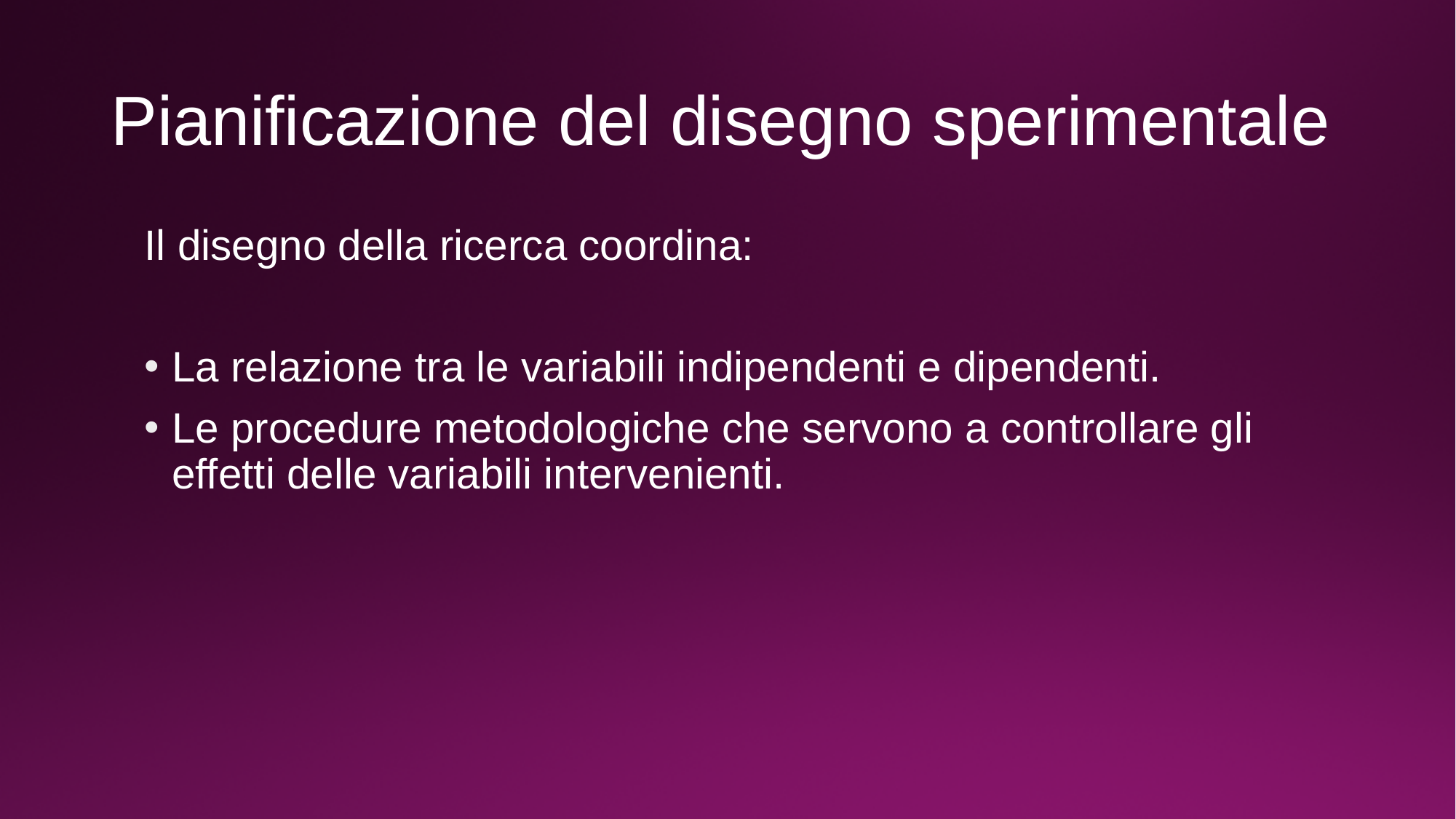

# Pianificazione del disegno sperimentale
Il disegno della ricerca coordina:

La relazione tra le variabili indipendenti e dipendenti.
Le procedure metodologiche che servono a controllare gli effetti delle variabili intervenienti.